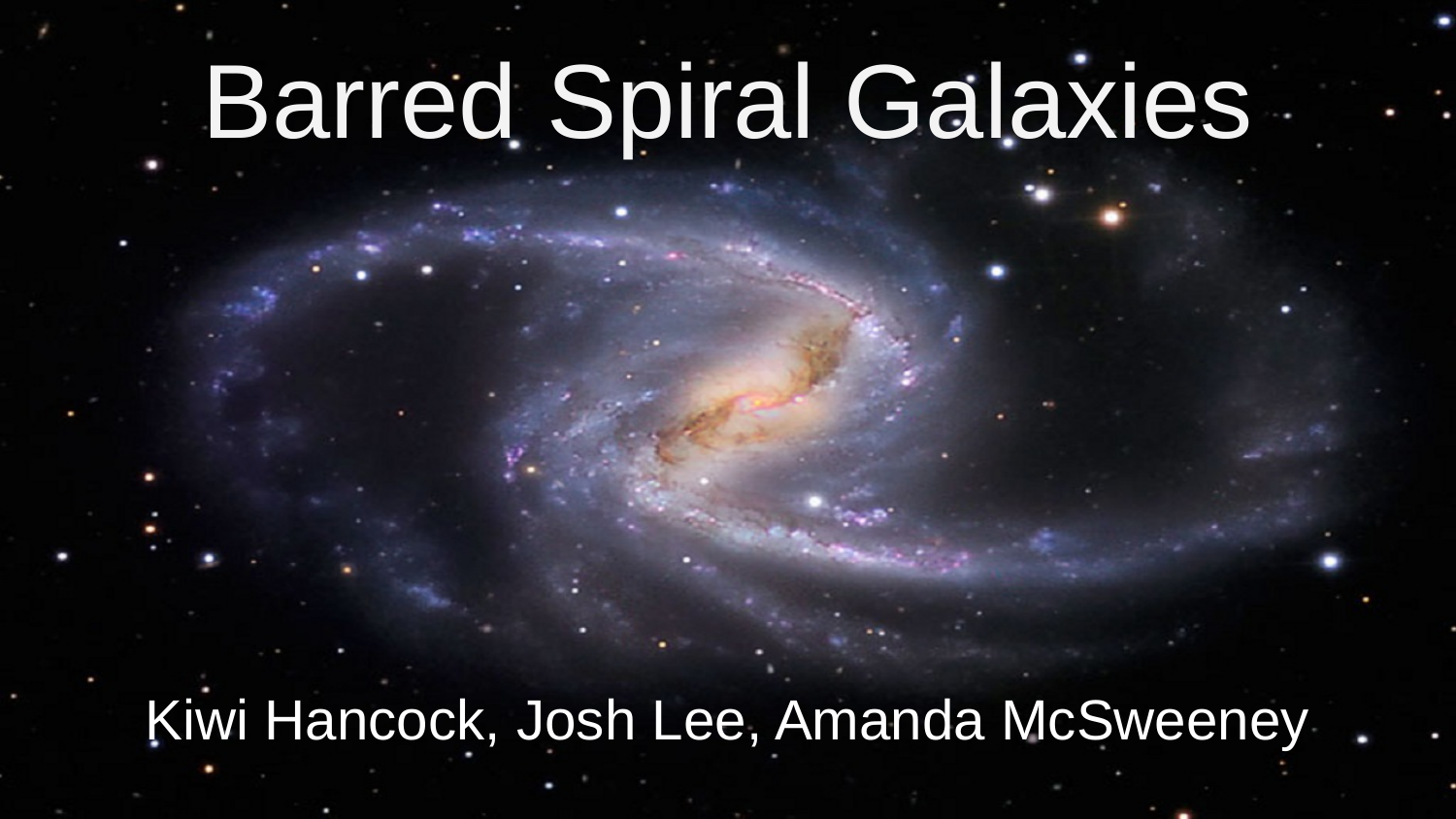

# Barred Spiral Galaxies
Kiwi Hancock, Josh Lee, Amanda McSweeney